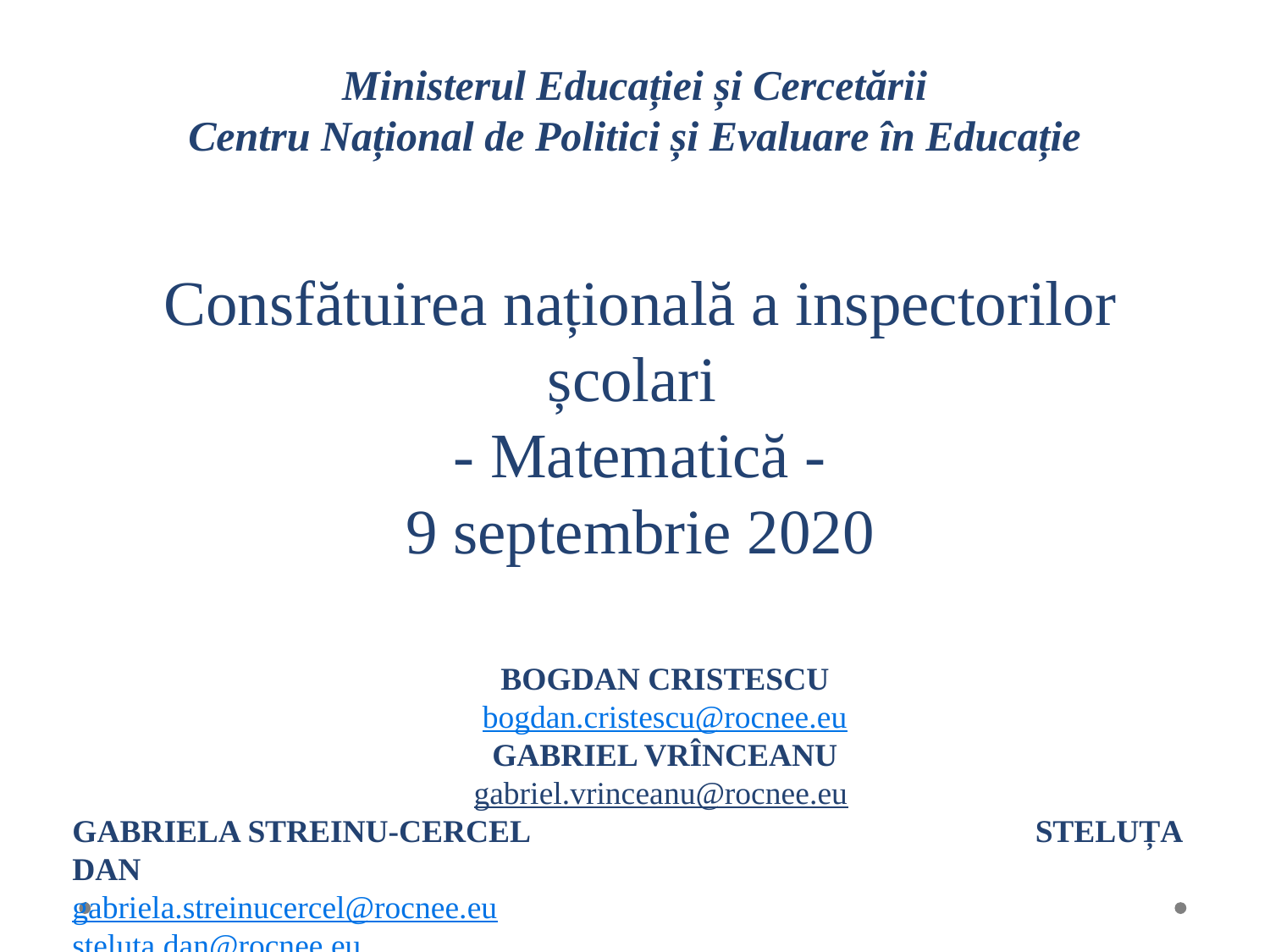

Ministerul Educației și Cercetării
Centru Național de Politici și Evaluare în Educație
Consfătuirea națională a inspectorilor școlari
- Matematică -
9 septembrie 2020
BOGDAN CRISTESCU
bogdan.cristescu@rocnee.eu
GABRIEL VRÎNCEANU
gabriel.vrinceanu@rocnee.eu
GABRIELA STREINU-CERCEL                                                               STELUȚA DAN
gabriela.streinucercel@rocnee.eu                                                           steluta.dan@rocnee.eu